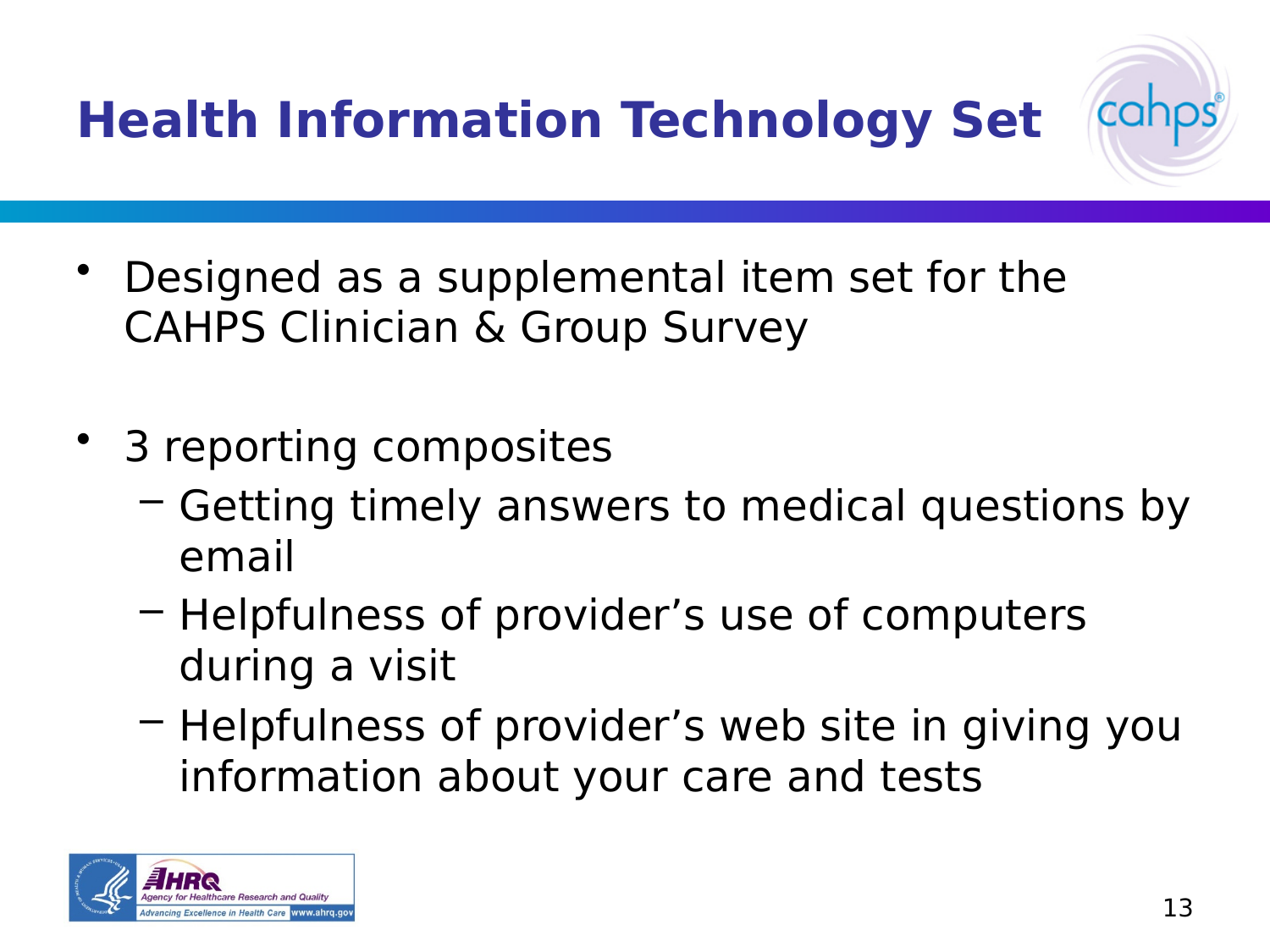

# Health Information Technology Set
Designed as a supplemental item set for the CAHPS Clinician & Group Survey

3 reporting composites
Getting timely answers to medical questions by email
Helpfulness of provider’s use of computers during a visit
Helpfulness of provider’s web site in giving you information about your care and tests
13